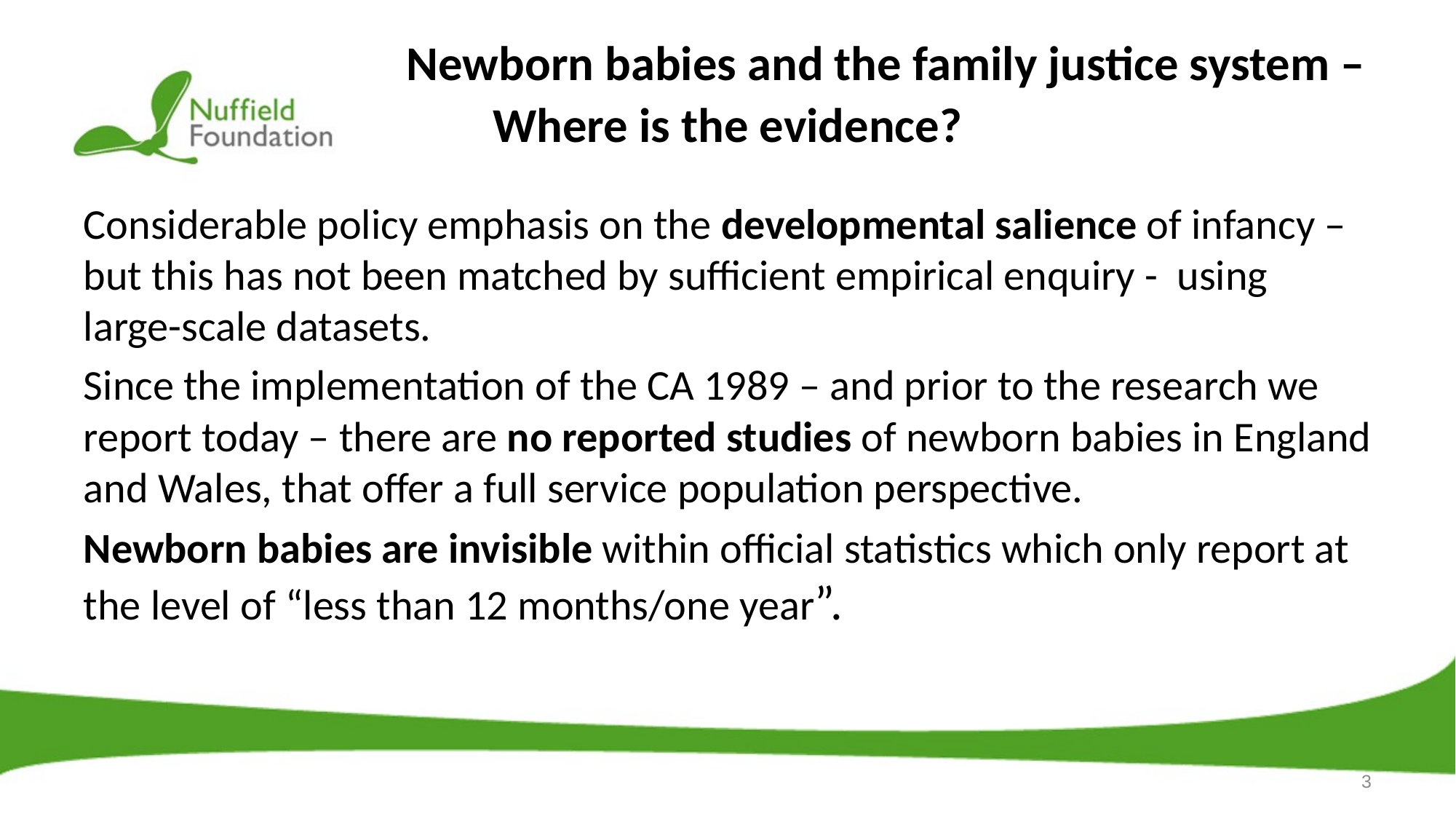

# Newborn babies and the family justice system – Where is the evidence?
Considerable policy emphasis on the developmental salience of infancy – but this has not been matched by sufficient empirical enquiry -  using large-scale datasets.
Since the implementation of the CA 1989 – and prior to the research we report today – there are no reported studies of newborn babies in England and Wales, that offer a full service population perspective.
Newborn babies are invisible within official statistics which only report at the level of “less than 12 months/one year”.
3